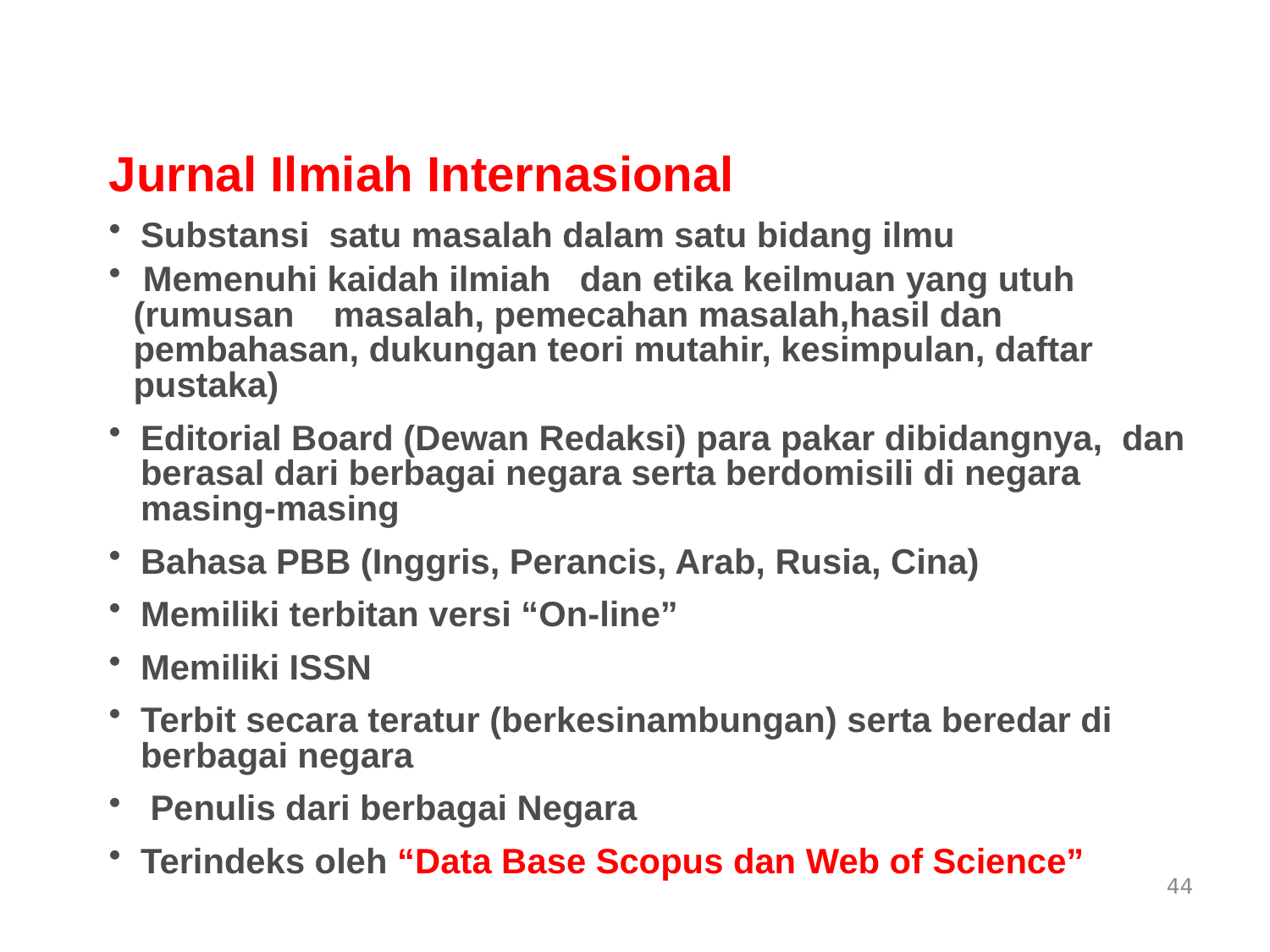

Jurnal Ilmiah Internasional
Substansi  satu masalah dalam satu bidang ilmu
 Memenuhi kaidah ilmiah   dan etika keilmuan yang utuh (rumusan    masalah, pemecahan masalah,hasil dan pembahasan, dukungan teori mutahir, kesimpulan, daftar pustaka)
Editorial Board (Dewan Redaksi) para pakar dibidangnya,  dan berasal dari berbagai negara serta berdomisili di negara masing-masing
Bahasa PBB (Inggris, Perancis, Arab, Rusia, Cina)
Memiliki terbitan versi “On-line”
Memiliki ISSN
Terbit secara teratur (berkesinambungan) serta beredar di berbagai negara
 Penulis dari berbagai Negara
Terindeks oleh “Data Base Scopus dan Web of Science”

44